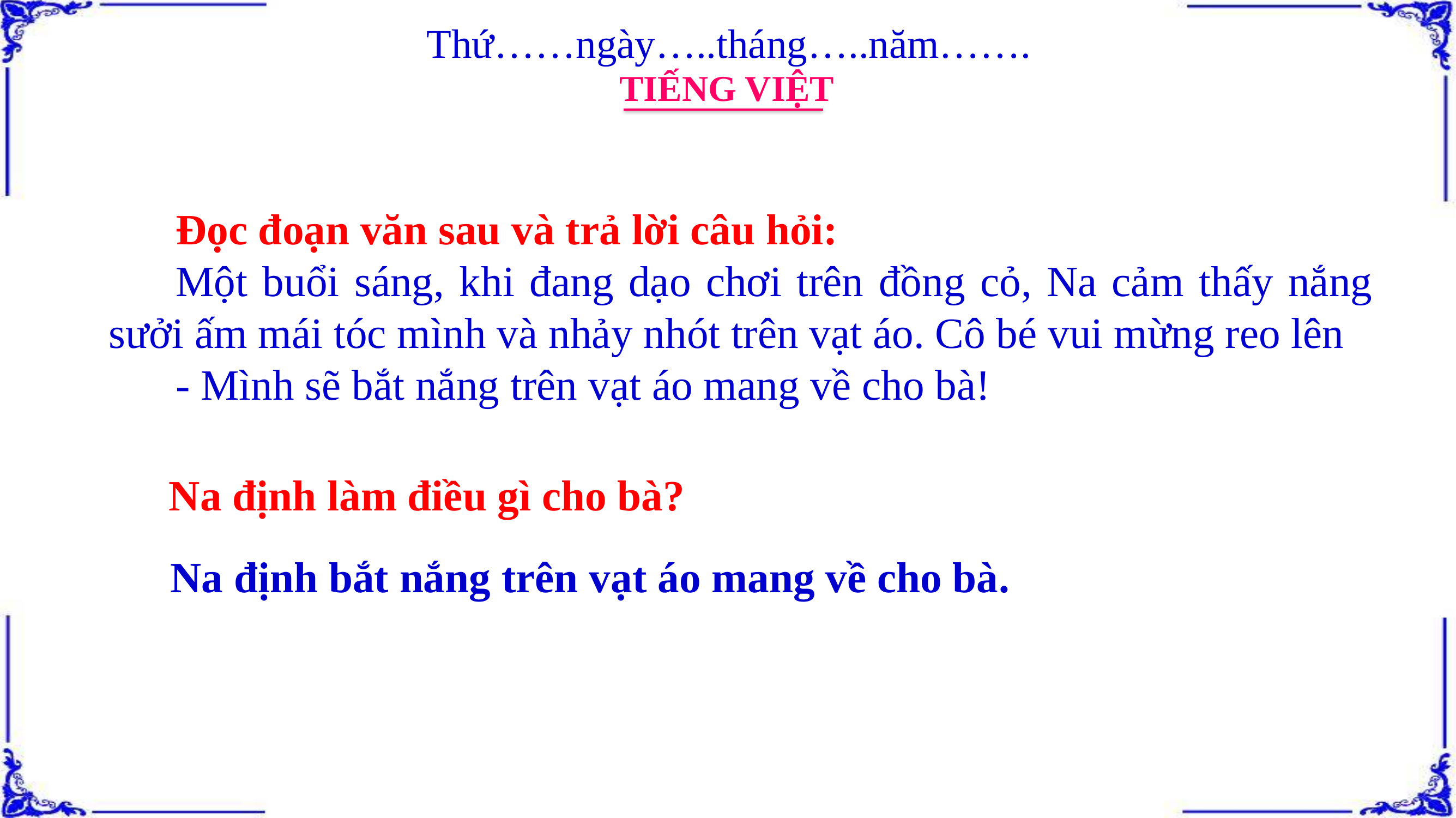

Thứ……ngày…..tháng…..năm…….
TIẾNG VIỆT
Đọc đoạn văn sau và trả lời câu hỏi:
Một buổi sáng, khi đang dạo chơi trên đồng cỏ, Na cảm thấy nắng sưởi ấm mái tóc mình và nhảy nhót trên vạt áo. Cô bé vui mừng reo lên
- Mình sẽ bắt nắng trên vạt áo mang về cho bà!
Na định làm điều gì cho bà?
Na định bắt nắng trên vạt áo mang về cho bà.